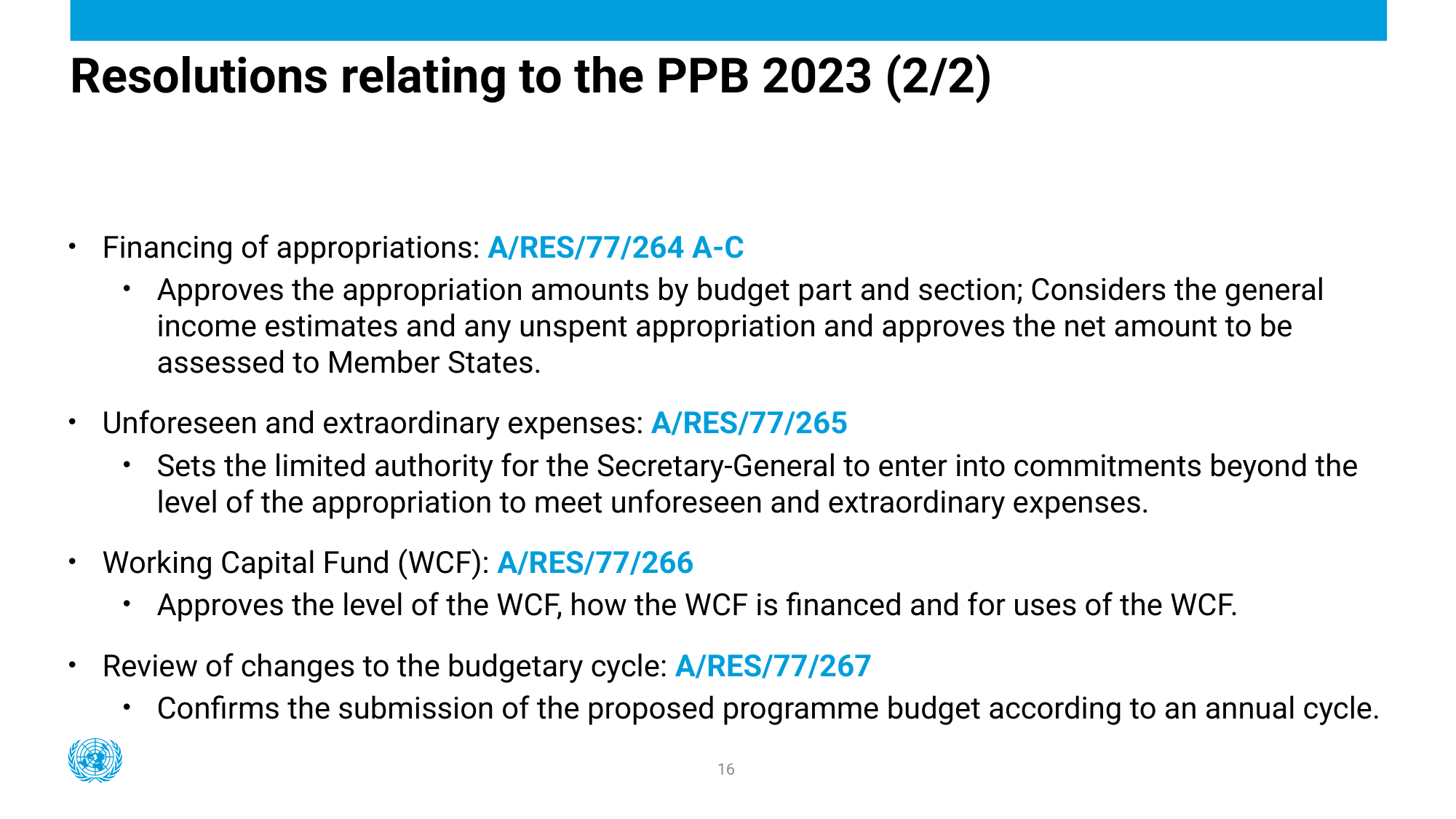

# Resolutions relating to the PPB 2023 (2/2)
Financing of appropriations: A/RES/77/264 A-C
Approves the appropriation amounts by budget part and section; Considers the general income estimates and any unspent appropriation and approves the net amount to be assessed to Member States.
Unforeseen and extraordinary expenses: A/RES/77/265
Sets the limited authority for the Secretary-General to enter into commitments beyond the level of the appropriation to meet unforeseen and extraordinary expenses.
Working Capital Fund (WCF): A/RES/77/266
Approves the level of the WCF, how the WCF is financed and for uses of the WCF.
Review of changes to the budgetary cycle: A/RES/77/267
Confirms the submission of the proposed programme budget according to an annual cycle.
16